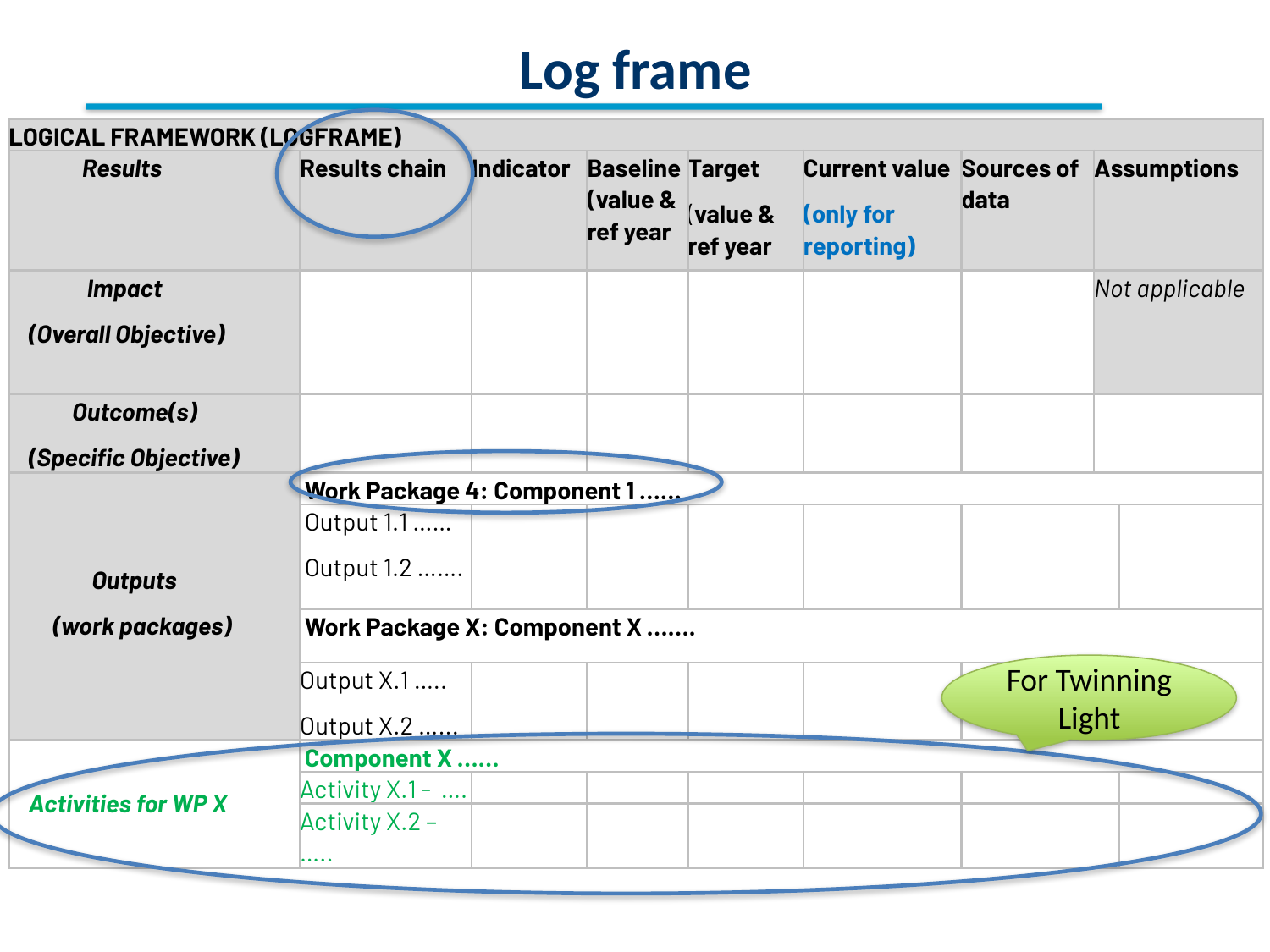

# Log frame

| LOGICAL FRAMEWORK (LOGFRAME) |  |  |  |  |  |  |  |  |
| --- | --- | --- | --- | --- | --- | --- | --- | --- |
| Results | Results chain | Indicator | Baseline (value & ref year | Target  (value & ref year | Current value  (only for reporting) | Sources of data | Assumptions | Assumptions |
| Impact (Overall Objective) |  |  |  |  |  |  | Not applicable | Not applicable |
| Outcome(s) (Specific Objective) |  |  |  |  |  |  |  |  |
| Outputs (work packages) | Work Package 4: Component 1 …… |  |  |  |  |  |  |  |
|  | Output 1.1 ……  Output 1.2 ……. |  |  |  |  |  |  |  |
|  | Work Package X: Component X ……. |  |  |  |  |  |  |  |
|  | Output X.1 ….. Output X.2 …... |  |  |  |  |  |  |  |
| Activities for WP X | Component X …… |  |  |  |  |  |  |  |
|  | Activity X.1 -  …. |  |  |  |  |  |  |  |
|  | Activity X.2 –  ….. |  |  |  |  |  |  |  |

For Twinning Light